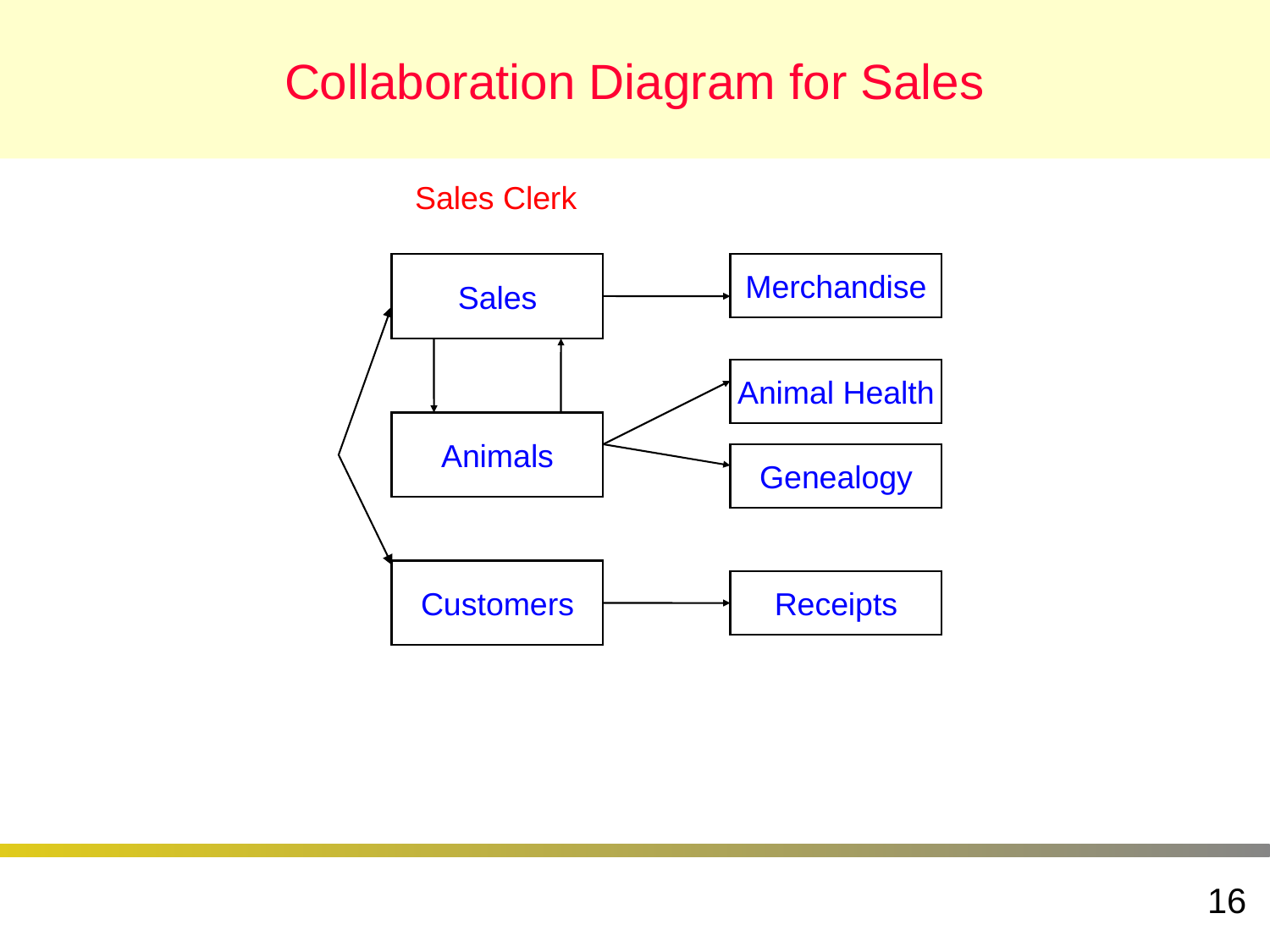

# Collaboration Diagram for Sales
Sales Clerk
Sales
Merchandise

Animal Health

Animals

Genealogy
Customers
Receipts

16